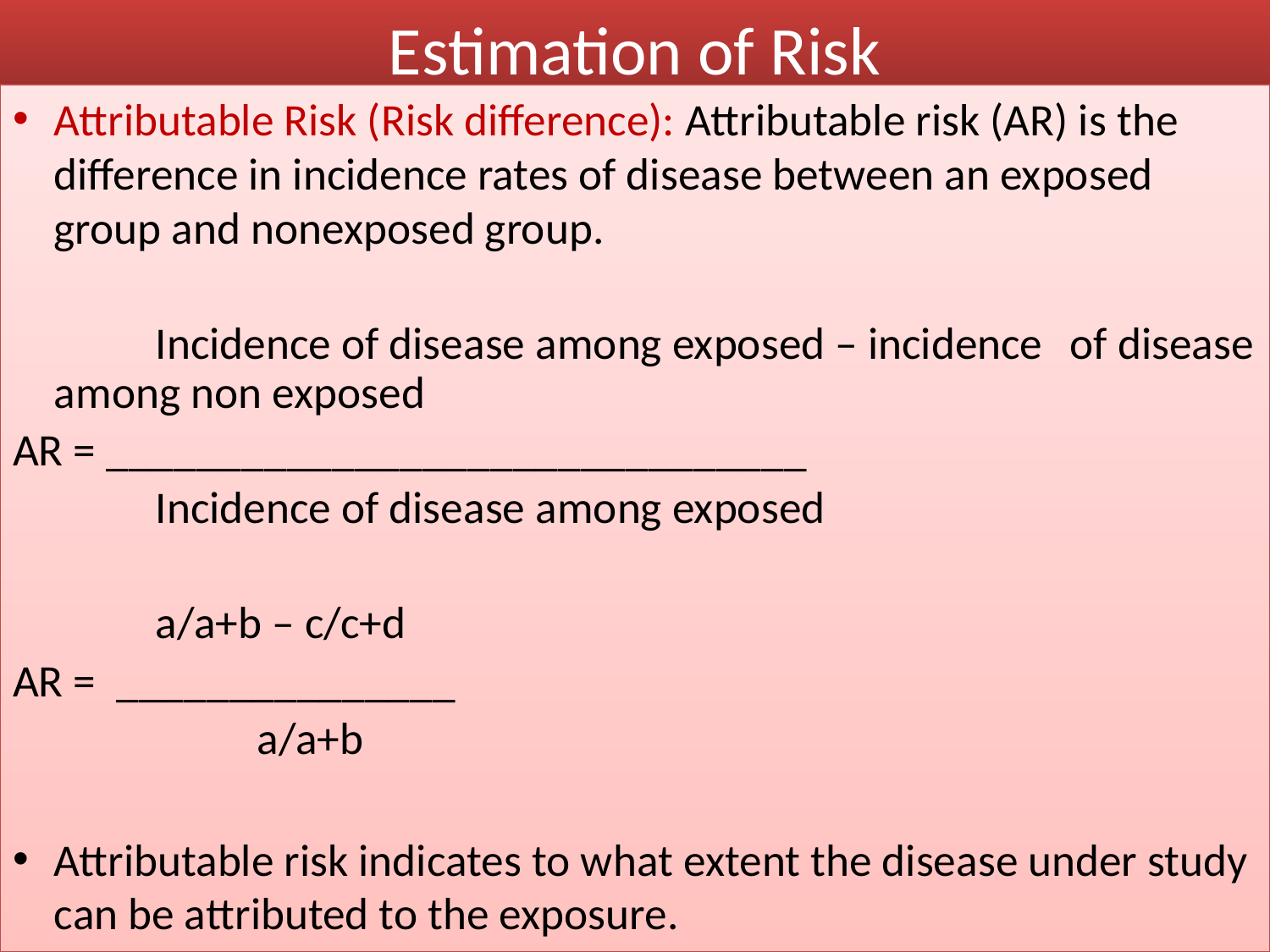

# Estimation of Risk
Attributable Risk (Risk difference): Attributable risk (AR) is the difference in incidence rates of disease between an exposed group and nonexposed group.

		Incidence of disease among exposed – incidence 	of disease among non exposed
AR = _______________________________
		Incidence of disease among exposed

		a/a+b – c/c+d
AR =  _______________
			a/a+b

Attributable risk indicates to what extent the disease under study can be attributed to the exposure.